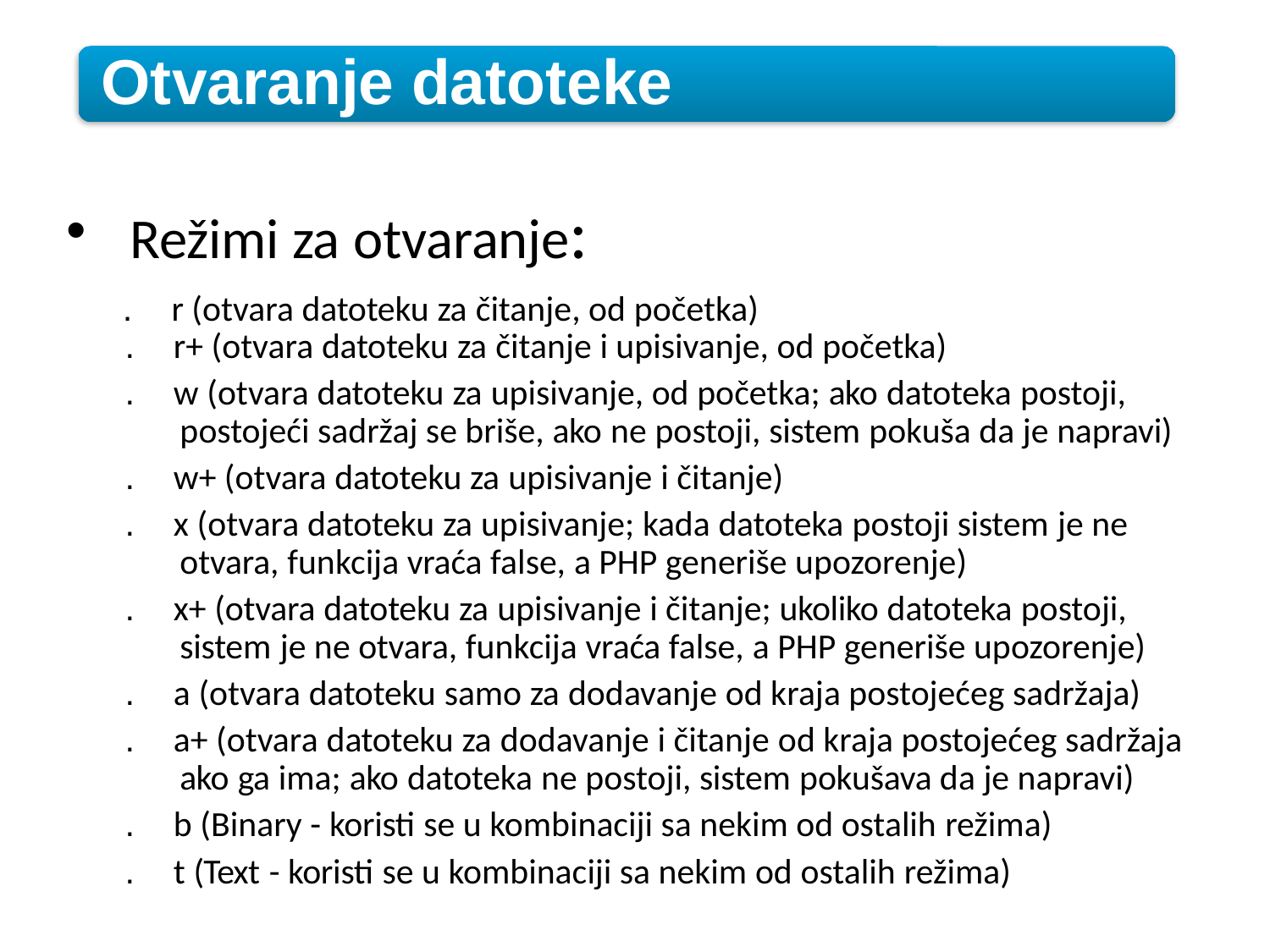

Otvaranje datoteke
Režimi za otvaranje:
    . r (otvara datoteku za čitanje, od početka)
. r+ (otvara datoteku za čitanje i upisivanje, od početka)
. w (otvara datoteku za upisivanje, od početka; ako datoteka postoji,
postojeći sadržaj se briše, ako ne postoji, sistem pokuša da je napravi)
. w+ (otvara datoteku za upisivanje i čitanje)
. x (otvara datoteku za upisivanje; kada datoteka postoji sistem je ne
otvara, funkcija vraća false, a PHP generiše upozorenje)
. x+ (otvara datoteku za upisivanje i čitanje; ukoliko datoteka postoji,
sistem je ne otvara, funkcija vraća false, a PHP generiše upozorenje)
. a (otvara datoteku samo za dodavanje od kraja postojećeg sadržaja)
. a+ (otvara datoteku za dodavanje i čitanje od kraja postojećeg sadržaja
ako ga ima; ako datoteka ne postoji, sistem pokušava da je napravi)
. b (Binary - koristi se u kombinaciji sa nekim od ostalih režima)
. t (Text - koristi se u kombinaciji sa nekim od ostalih režima)
4